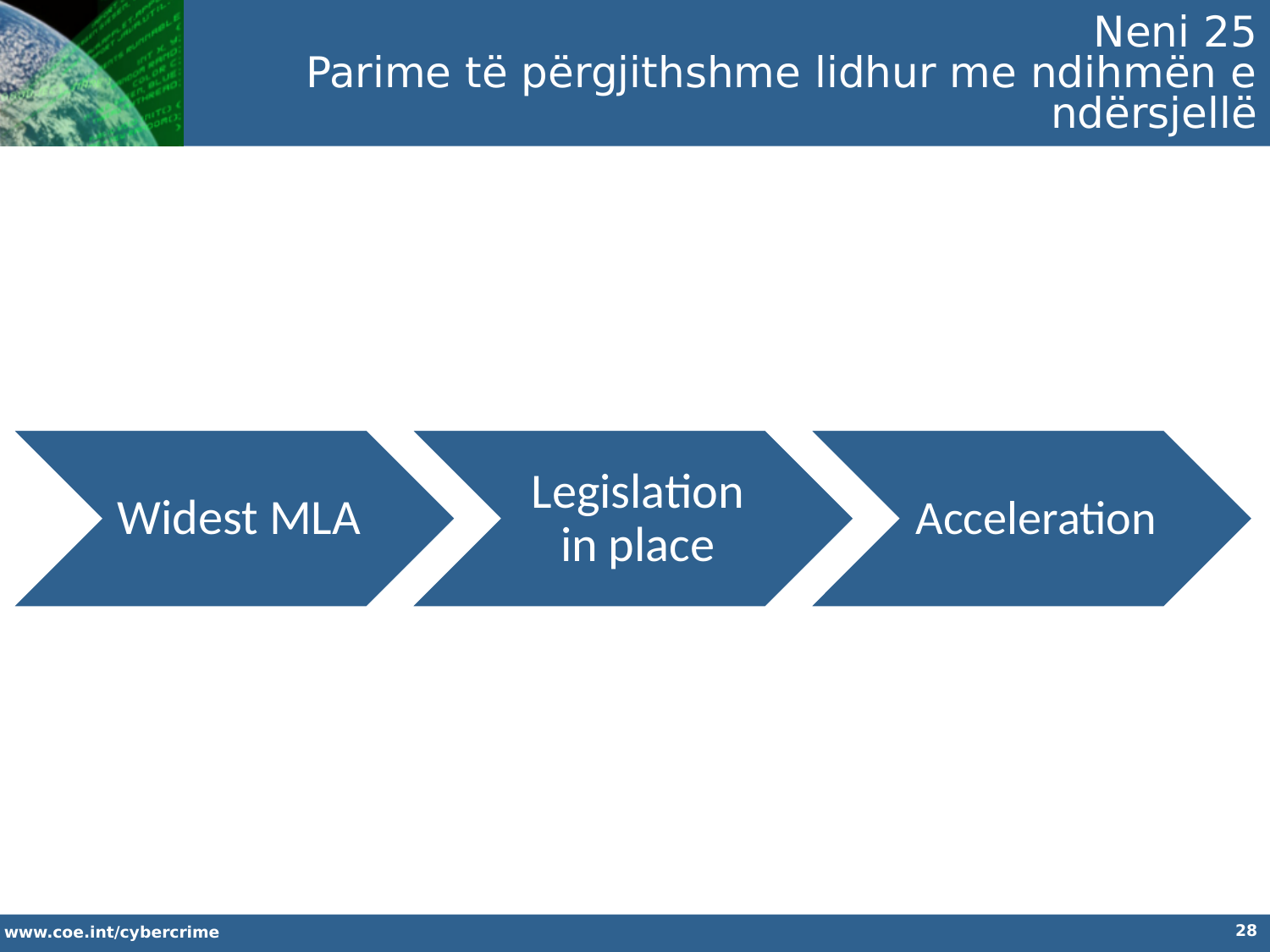

Neni 25
Parime të përgjithshme lidhur me ndihmën e ndërsjellë
Widest MLA
Legislation in place
Acceleration
28